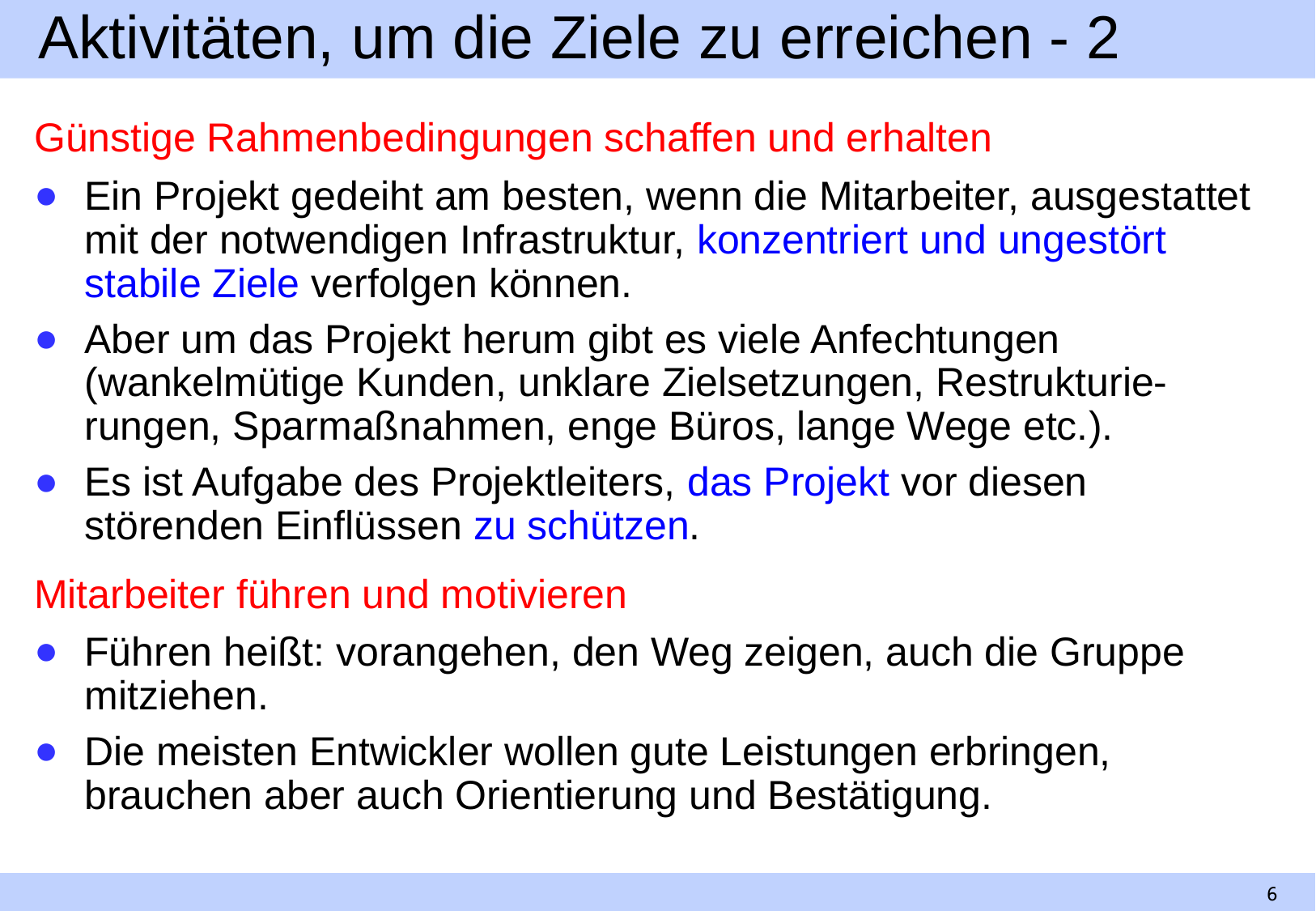

# Aktivitäten, um die Ziele zu erreichen - 2
Günstige Rahmenbedingungen schaffen und erhalten
Ein Projekt gedeiht am besten, wenn die Mitarbeiter, ausgestattet mit der notwendigen Infrastruktur, konzentriert und ungestört stabile Ziele verfolgen können.
Aber um das Projekt herum gibt es viele Anfechtungen (wankelmütige Kunden, unklare Zielsetzungen, Restrukturie-rungen, Sparmaßnahmen, enge Büros, lange Wege etc.).
Es ist Aufgabe des Projektleiters, das Projekt vor diesen störenden Einflüssen zu schützen.
Mitarbeiter führen und motivieren
Führen heißt: vorangehen, den Weg zeigen, auch die Gruppe mitziehen.
Die meisten Entwickler wollen gute Leistungen erbringen, brauchen aber auch Orientierung und Bestätigung.
6